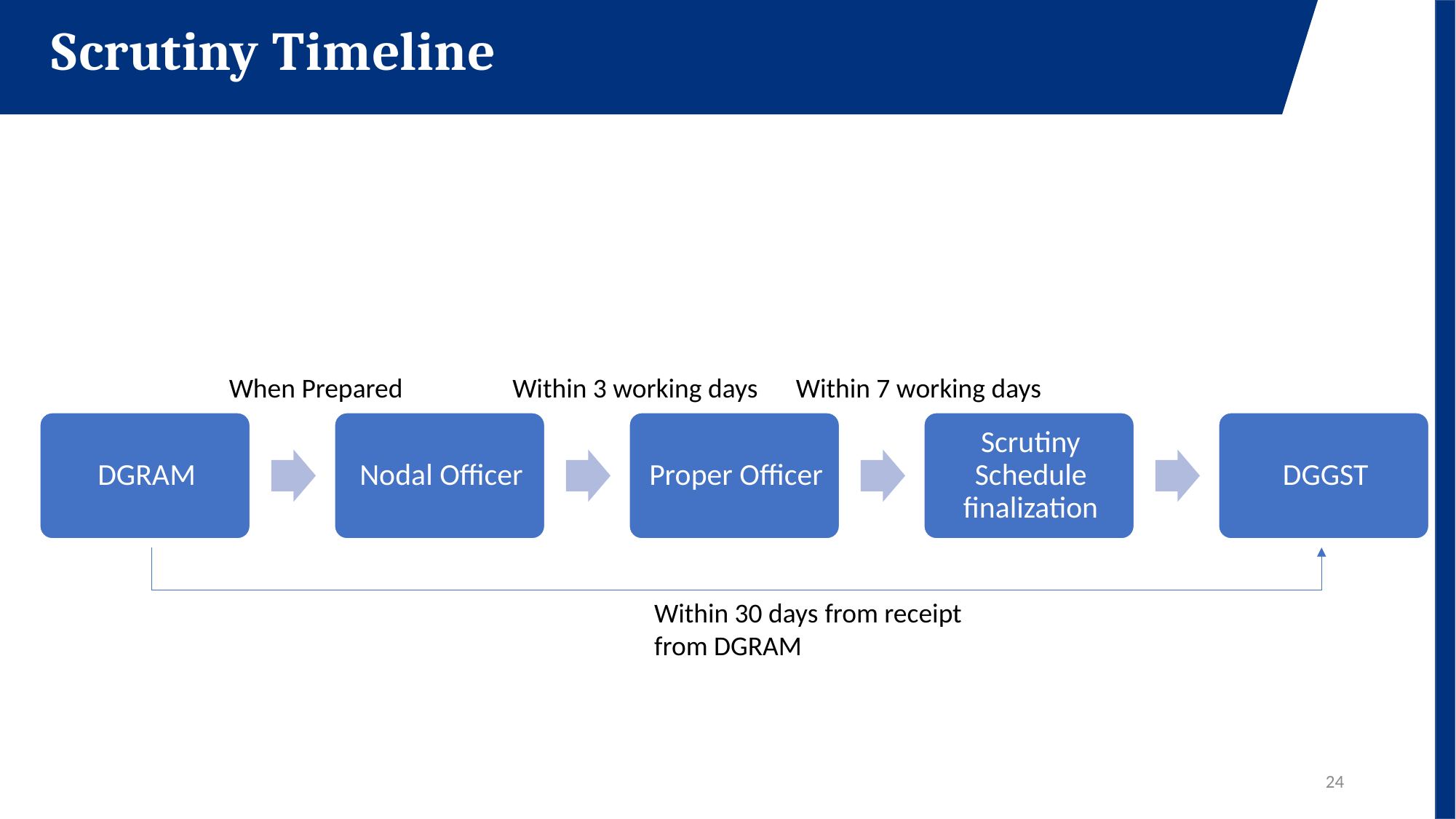

Scrutiny Timeline
DGRAM

Nodal Officer

Proper Officer

Scrutiny Schedule finalization

DGGST
When Prepared
Within 3 working days
Within 7 working days
Within 30 days from receipt from DGRAM
24